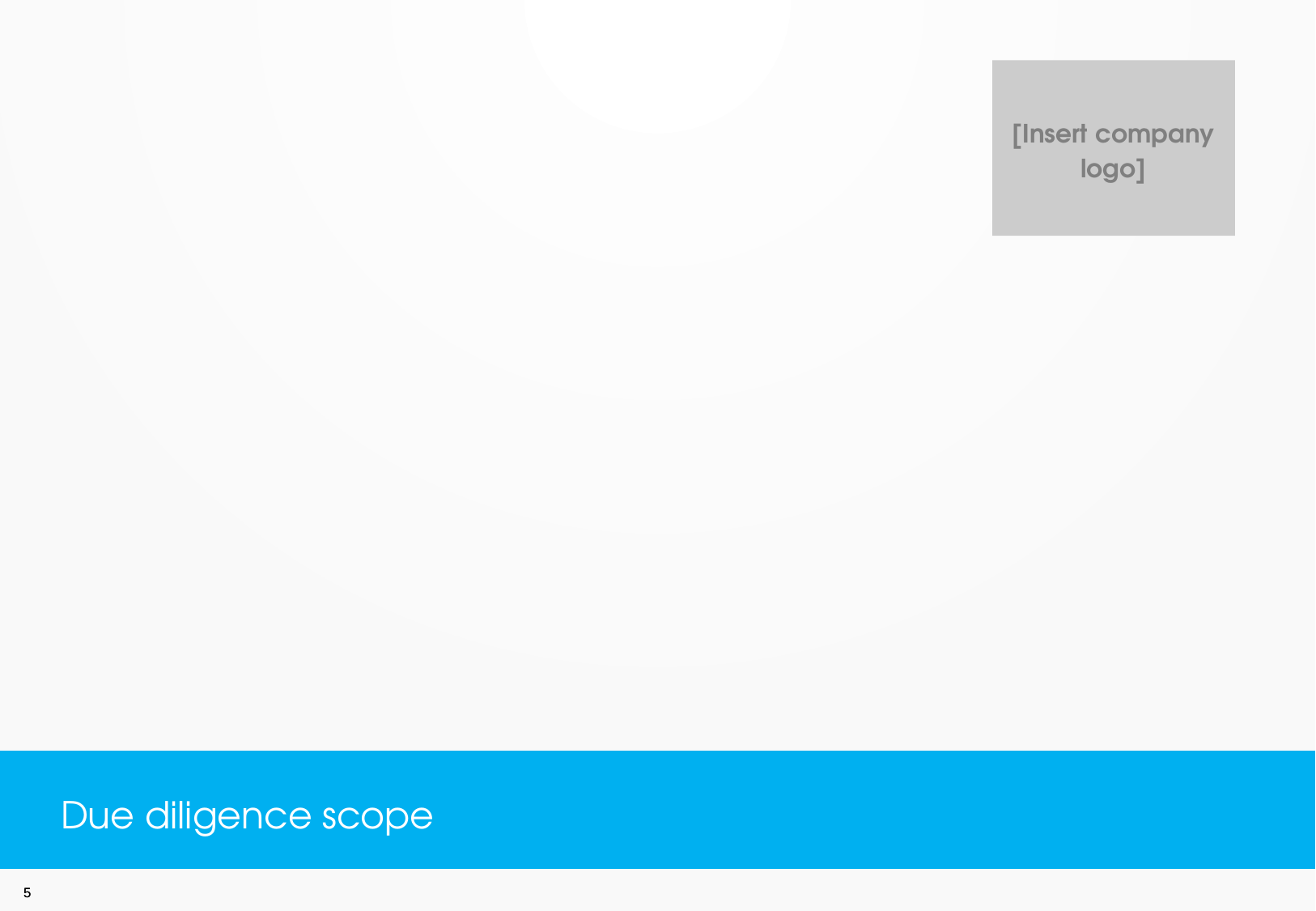

[Insert company logo]
Due diligence scope
5